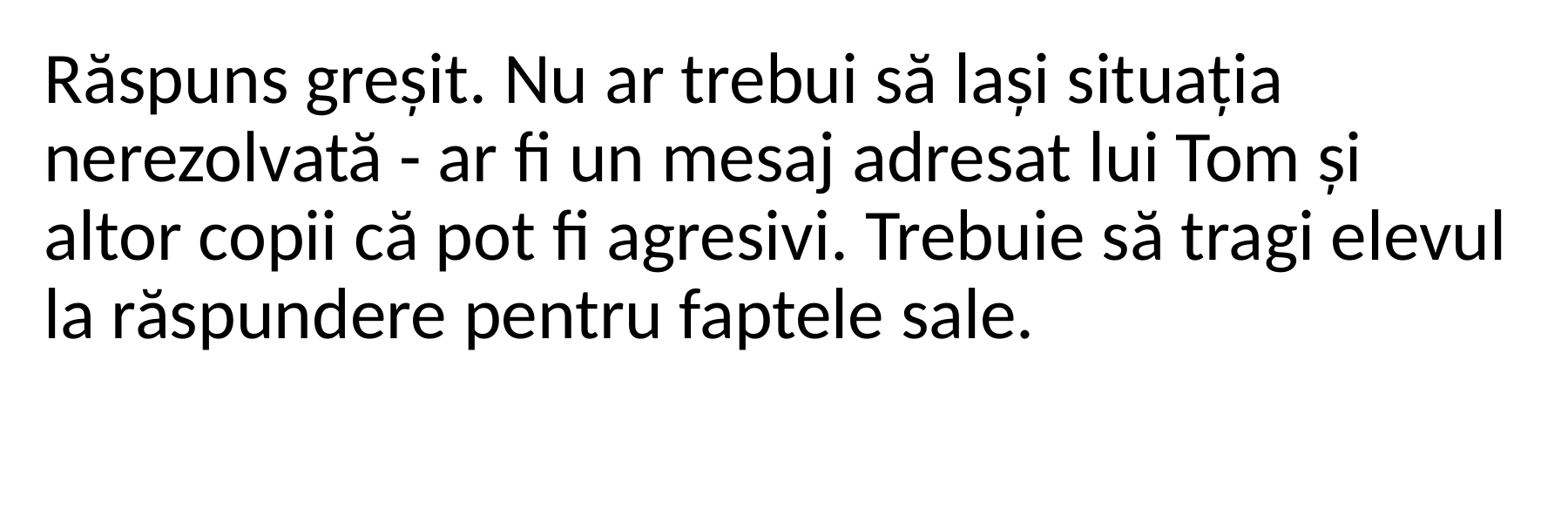

Răspuns greșit. Nu ar trebui să lași situația nerezolvată - ar fi un mesaj adresat lui Tom și altor copii că pot fi agresivi. Trebuie să tragi elevul la răspundere pentru faptele sale.